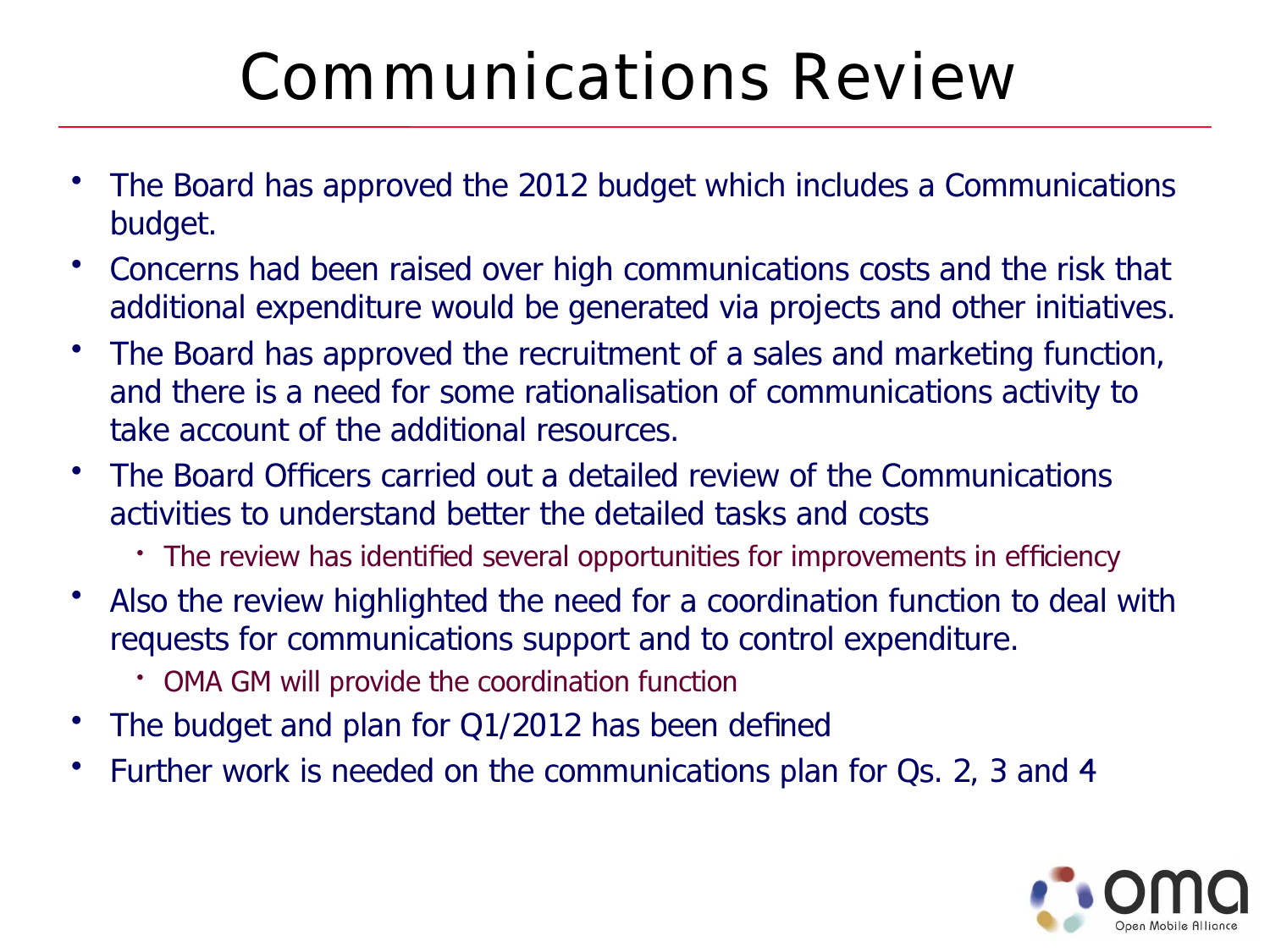

# Communications Review
The Board has approved the 2012 budget which includes a Communications budget.
Concerns had been raised over high communications costs and the risk that additional expenditure would be generated via projects and other initiatives.
The Board has approved the recruitment of a sales and marketing function, and there is a need for some rationalisation of communications activity to take account of the additional resources.
The Board Officers carried out a detailed review of the Communications activities to understand better the detailed tasks and costs
The review has identified several opportunities for improvements in efficiency
Also the review highlighted the need for a coordination function to deal with requests for communications support and to control expenditure.
OMA GM will provide the coordination function
The budget and plan for Q1/2012 has been defined
Further work is needed on the communications plan for Qs. 2, 3 and 4